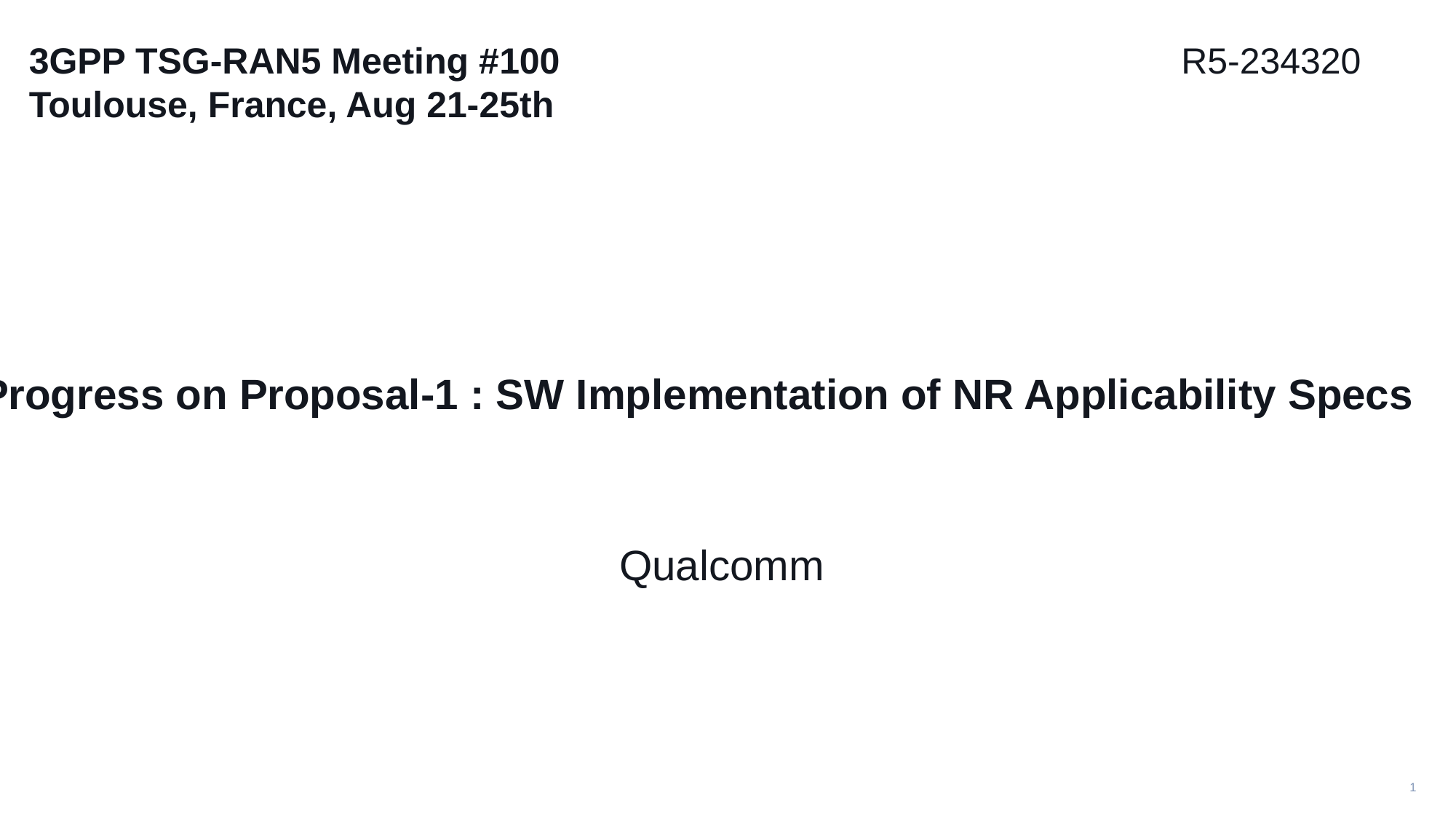

3GPP TSG-RAN5 Meeting #100 						      R5-234320
Toulouse, France, Aug 21-25th
# Progress on Proposal-1 : SW Implementation of NR Applicability Specs
Qualcomm